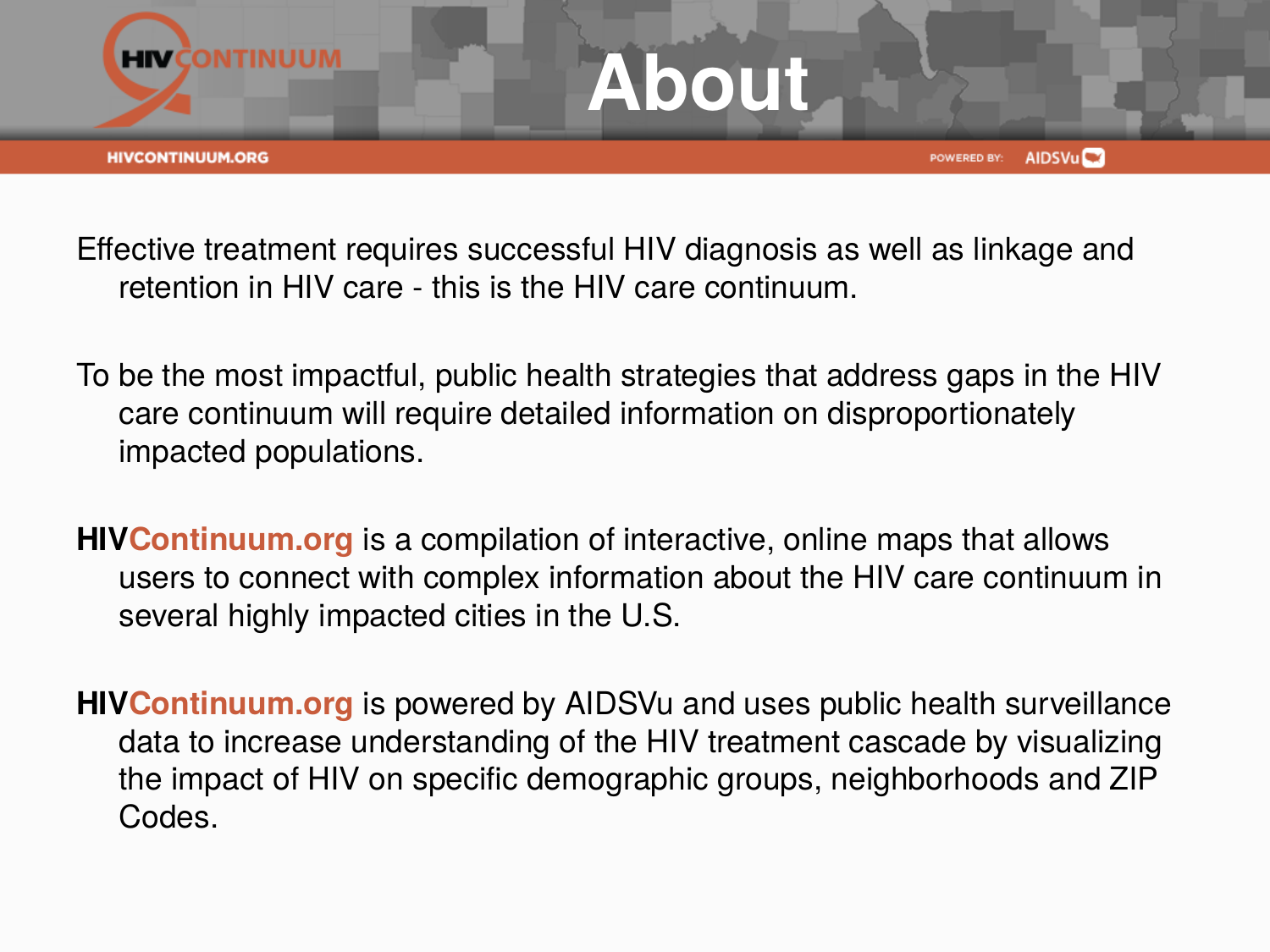

# About
Effective treatment requires successful HIV diagnosis as well as linkage and retention in HIV care - this is the HIV care continuum.

To be the most impactful, public health strategies that address gaps in the HIV care continuum will require detailed information on disproportionately impacted populations.

HIVContinuum.org is a compilation of interactive, online maps that allows users to connect with complex information about the HIV care continuum in several highly impacted cities in the U.S.

HIVContinuum.org is powered by AIDSVu and uses public health surveillance data to increase understanding of the HIV treatment cascade by visualizing the impact of HIV on specific demographic groups, neighborhoods and ZIP Codes.